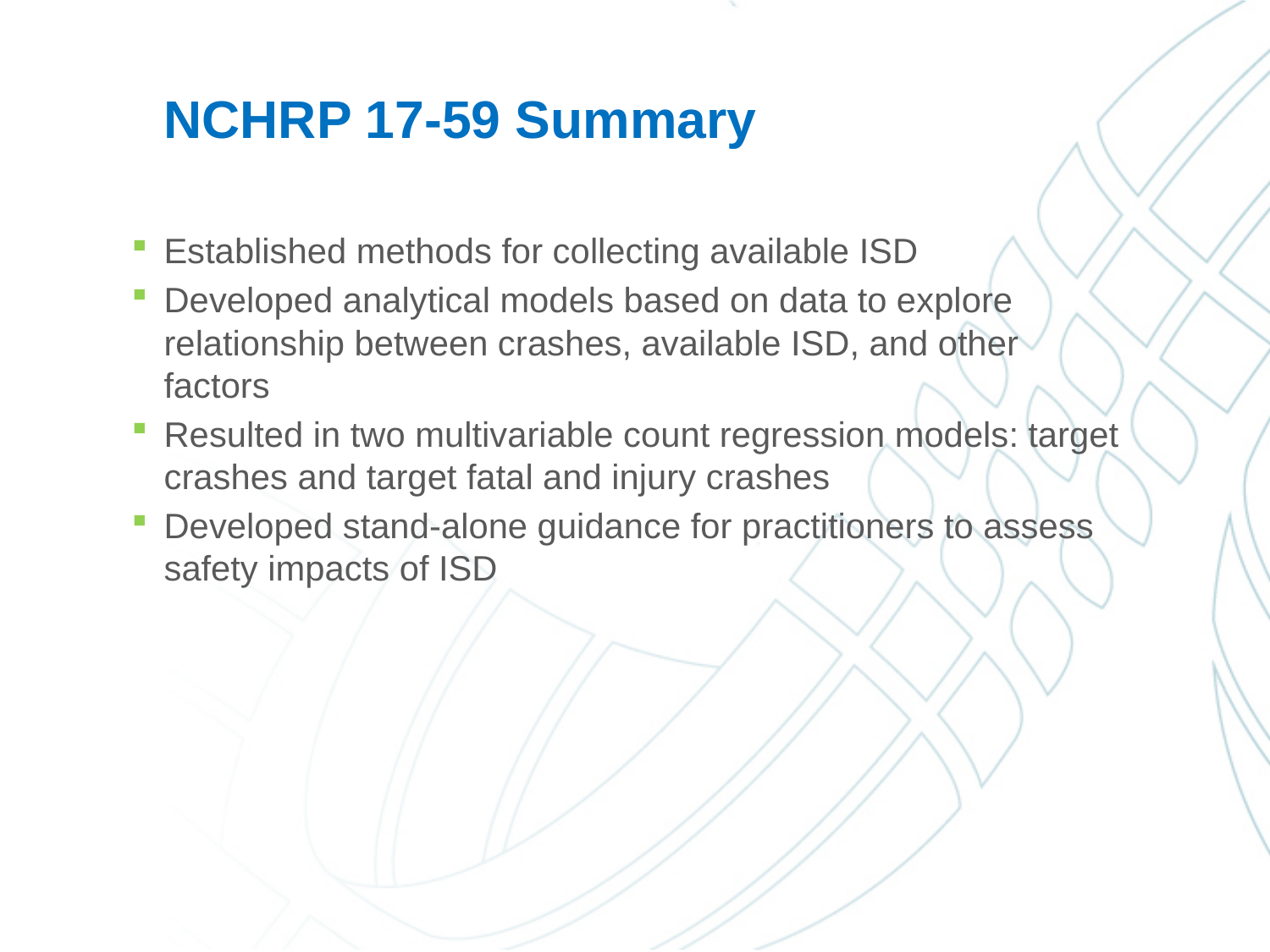

# NCHRP 17-59 Summary
Established methods for collecting available ISD
Developed analytical models based on data to explore relationship between crashes, available ISD, and other factors
Resulted in two multivariable count regression models: target crashes and target fatal and injury crashes
Developed stand-alone guidance for practitioners to assess safety impacts of ISD